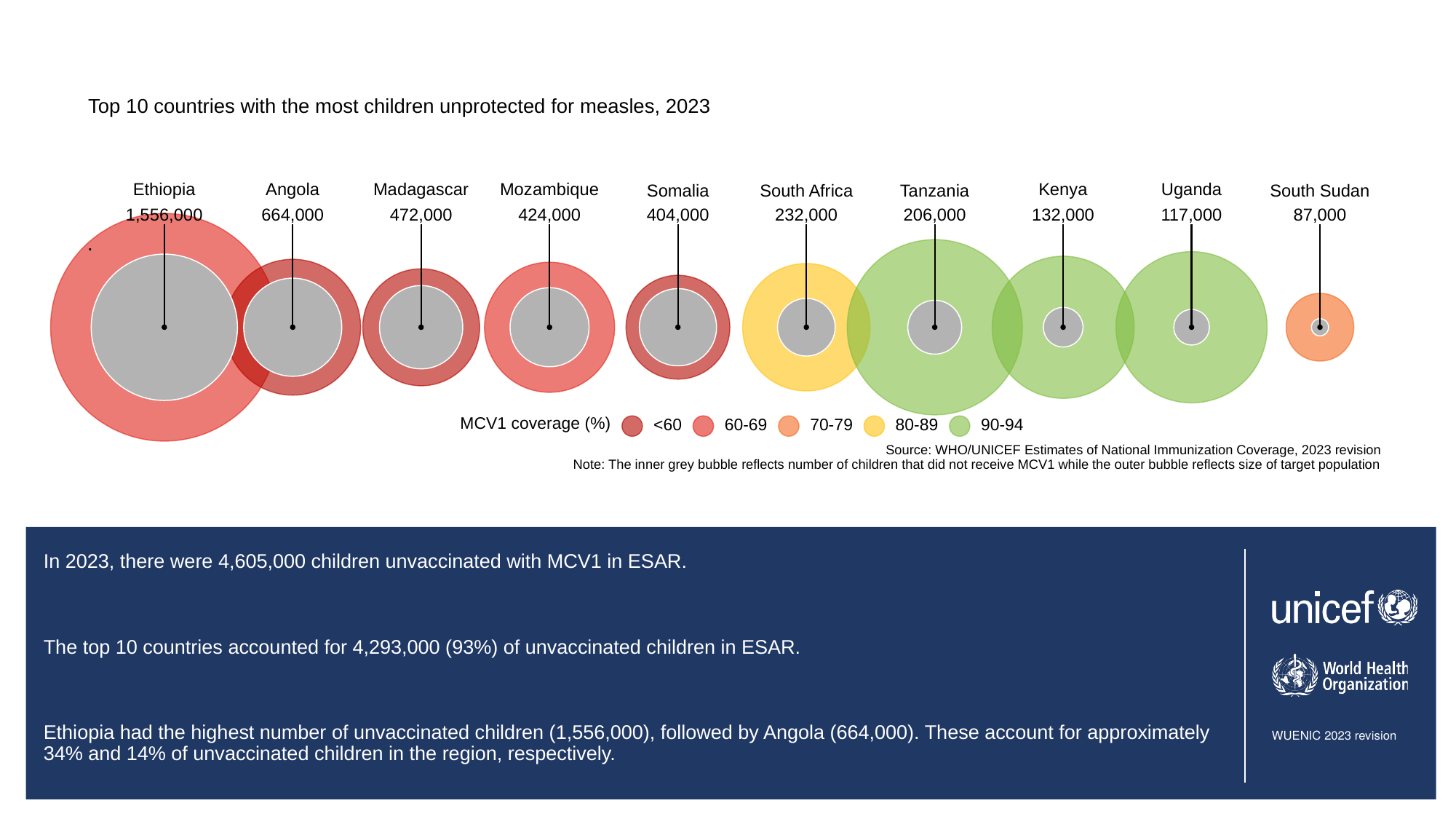

Top 10 countries with the most children unprotected for measles, 2023

Angola
Madagascar
Kenya
Uganda
Ethiopia
Mozambique
Somalia
South Africa
South Sudan
Tanzania

1,556,000
664,000
472,000
424,000
404,000
232,000
206,000
132,000
117,000
87,000

.

MCV1 coverage (%)
<60
60-69
70-79
80-89
90-94
Source: WHO/UNICEF Estimates of National Immunization Coverage, 2023 revision
Note: The inner grey bubble reflects number of children that did not receive MCV1 while the outer bubble reflects size of target population
# In 2023, there were 4,605,000 children unvaccinated with MCV1 in ESAR.

The top 10 countries accounted for 4,293,000 (93%) of unvaccinated children in ESAR.

Ethiopia had the highest number of unvaccinated children (1,556,000), followed by Angola (664,000). These account for approximately 34% and 14% of unvaccinated children in the region, respectively.

Absolute numbers of un- and undervaccinated children is driven by a combination of birth cohort size and programme performance, as such, large birth cohort countries may have a large number of zero-dose children despite higher coverage than other countries.